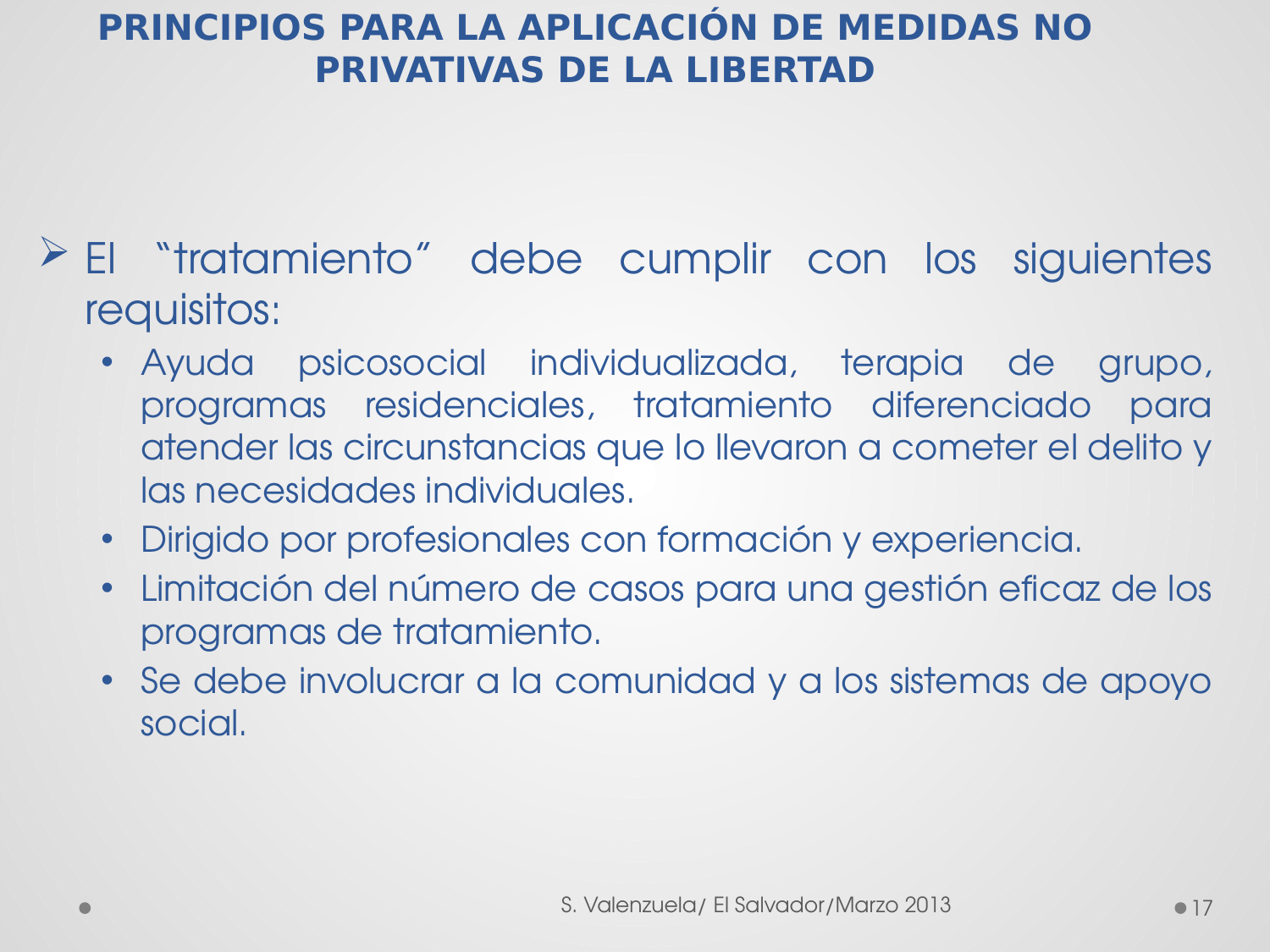

# PRINCIPIOS PARA LA APLICACIÓN DE MEDIDAS NO PRIVATIVAS DE LA LIBERTAD

El “tratamiento” debe cumplir con los siguientes requisitos:
Ayuda psicosocial individualizada, terapia de grupo, programas residenciales, tratamiento diferenciado para atender las circunstancias que lo llevaron a cometer el delito y las necesidades individuales.
Dirigido por profesionales con formación y experiencia.
Limitación del número de casos para una gestión eficaz de los programas de tratamiento.
Se debe involucrar a la comunidad y a los sistemas de apoyo social.

S. Valenzuela/ El Salvador/Marzo 2013
17